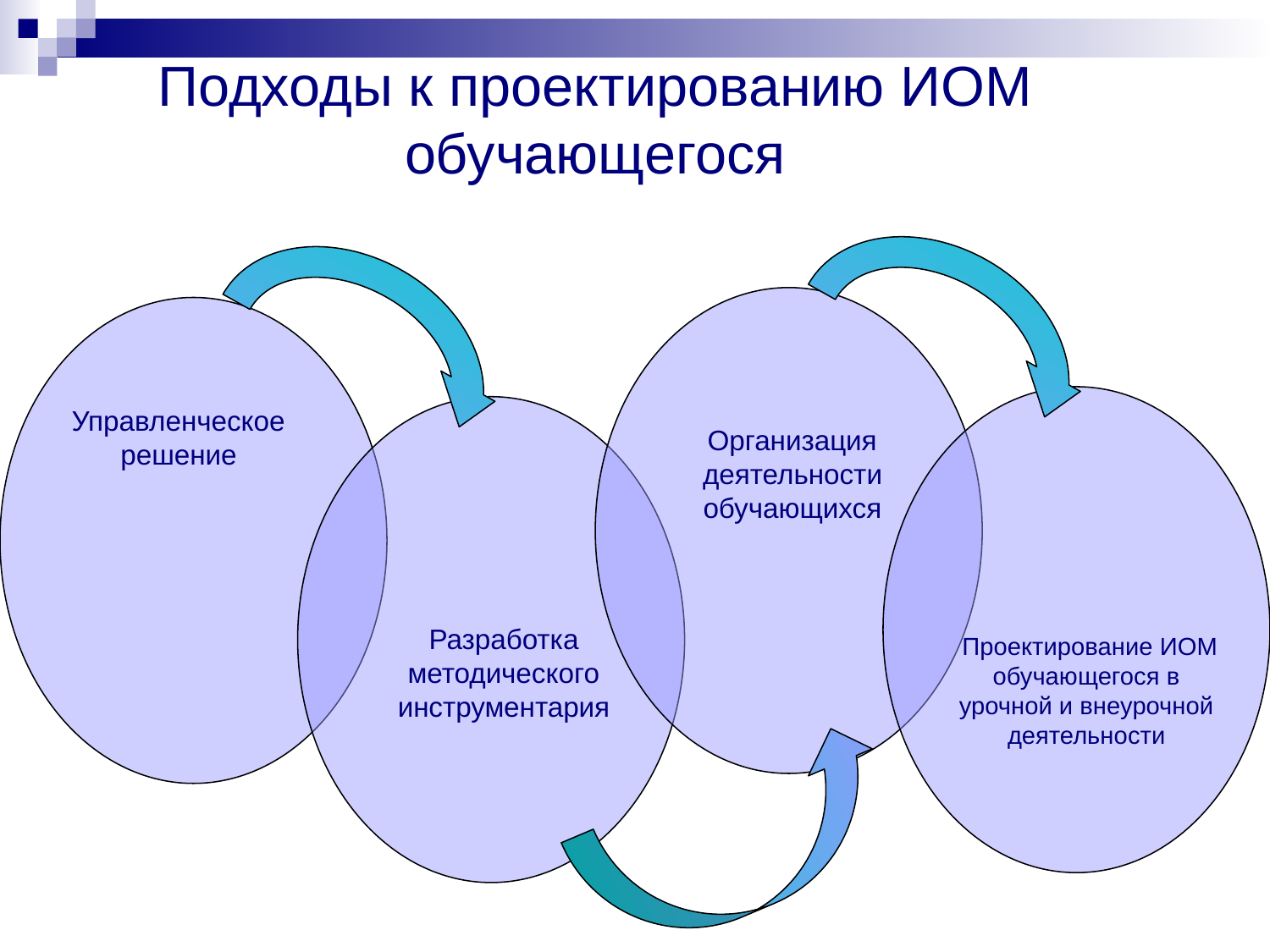

# Подходы к проектированию ИОМ обучающегося

Управленческое решение

      Организация деятельности обучающихся
Разработка методического инструментария
 Проектирование ИОМ обучающегося в урочной и внеурочной деятельности